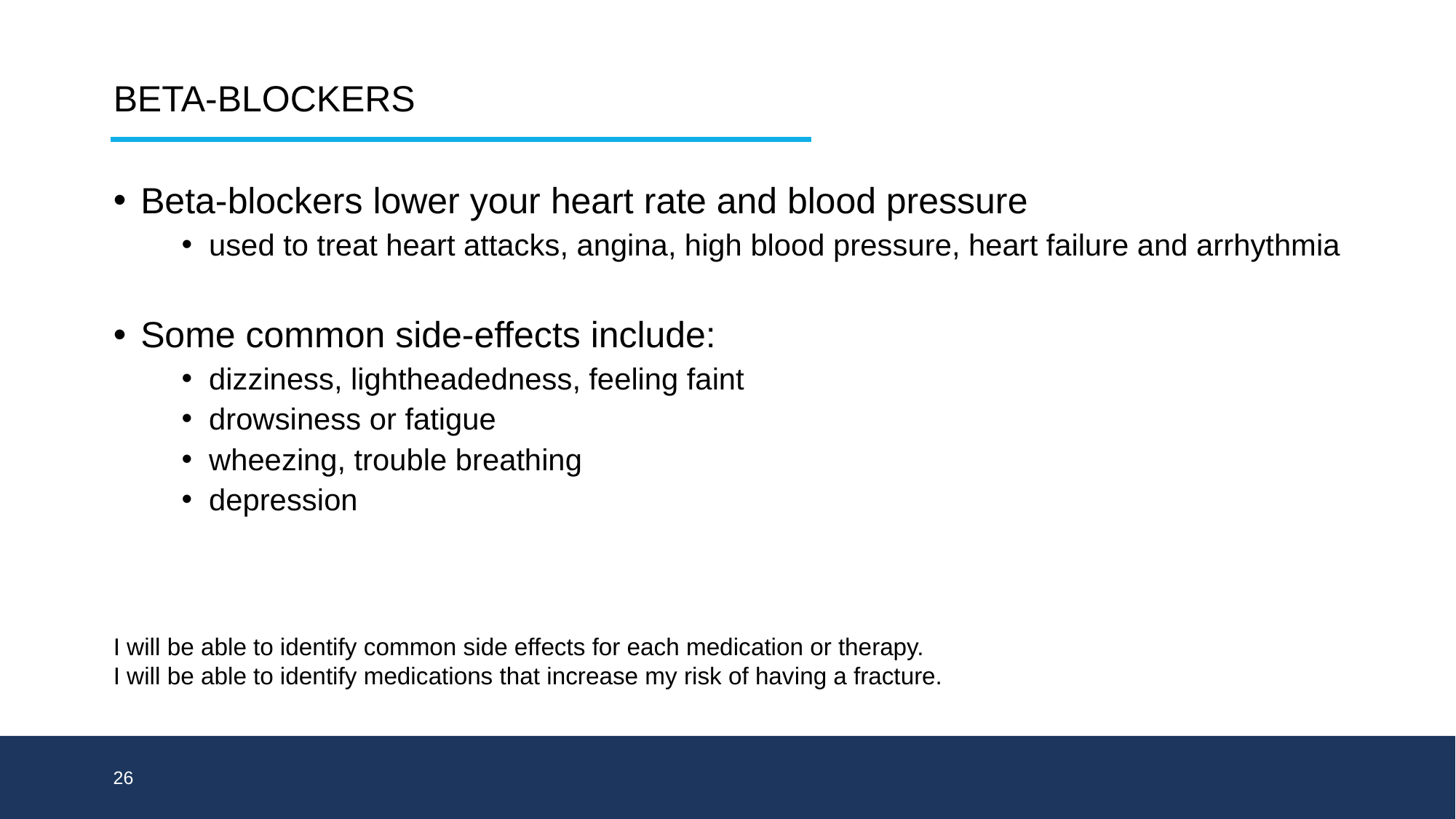

# Beta-Blockers
Beta-blockers lower your heart rate and blood pressure
used to treat heart attacks, angina, high blood pressure, heart failure and arrhythmia

Some common side-effects include:
dizziness, lightheadedness, feeling faint
drowsiness or fatigue
wheezing, trouble breathing
depression

I will be able to identify common side effects for each medication or therapy.
I will be able to identify medications that increase my risk of having a fracture.